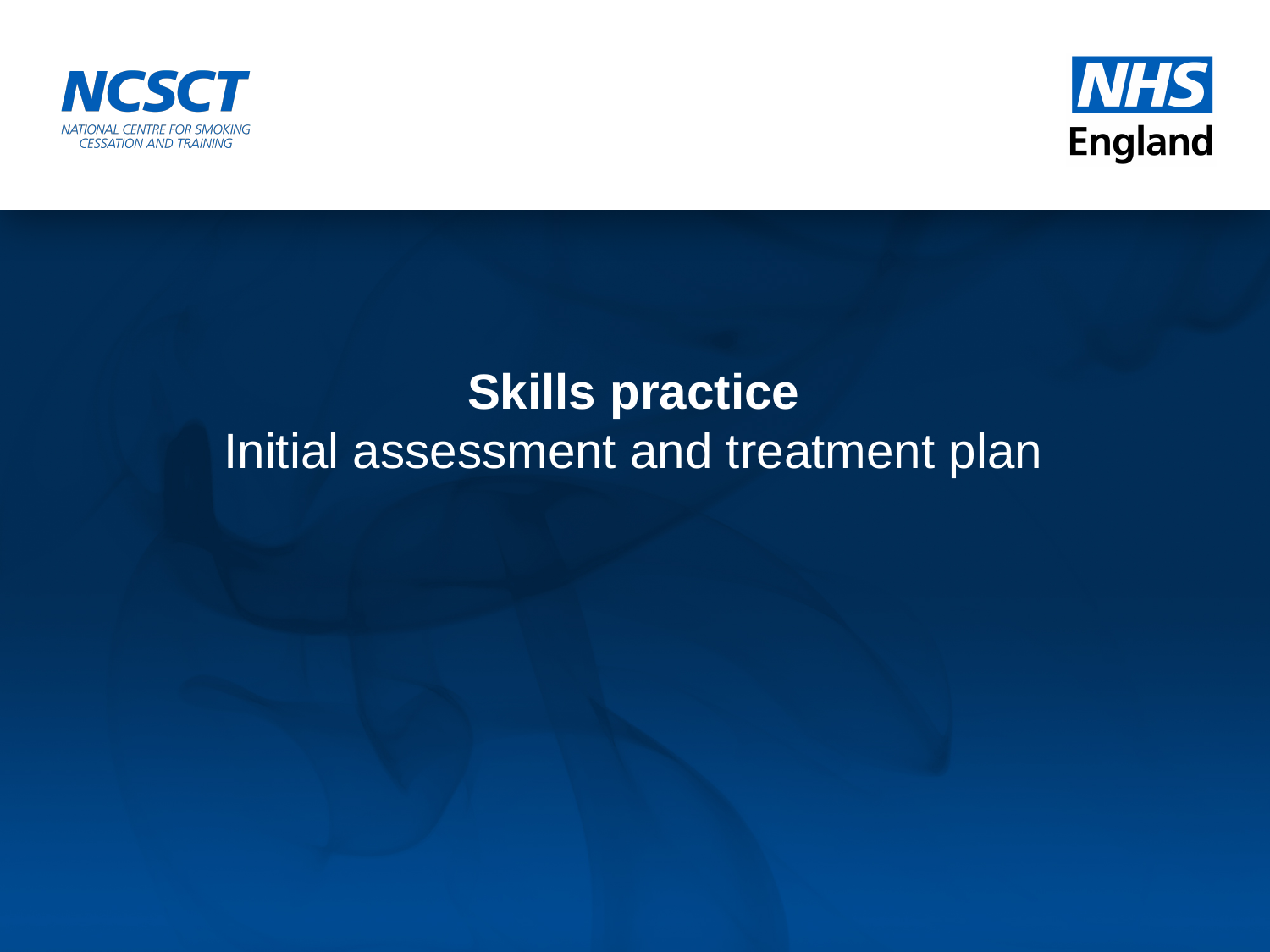

Skills practice
Initial assessment and treatment plan